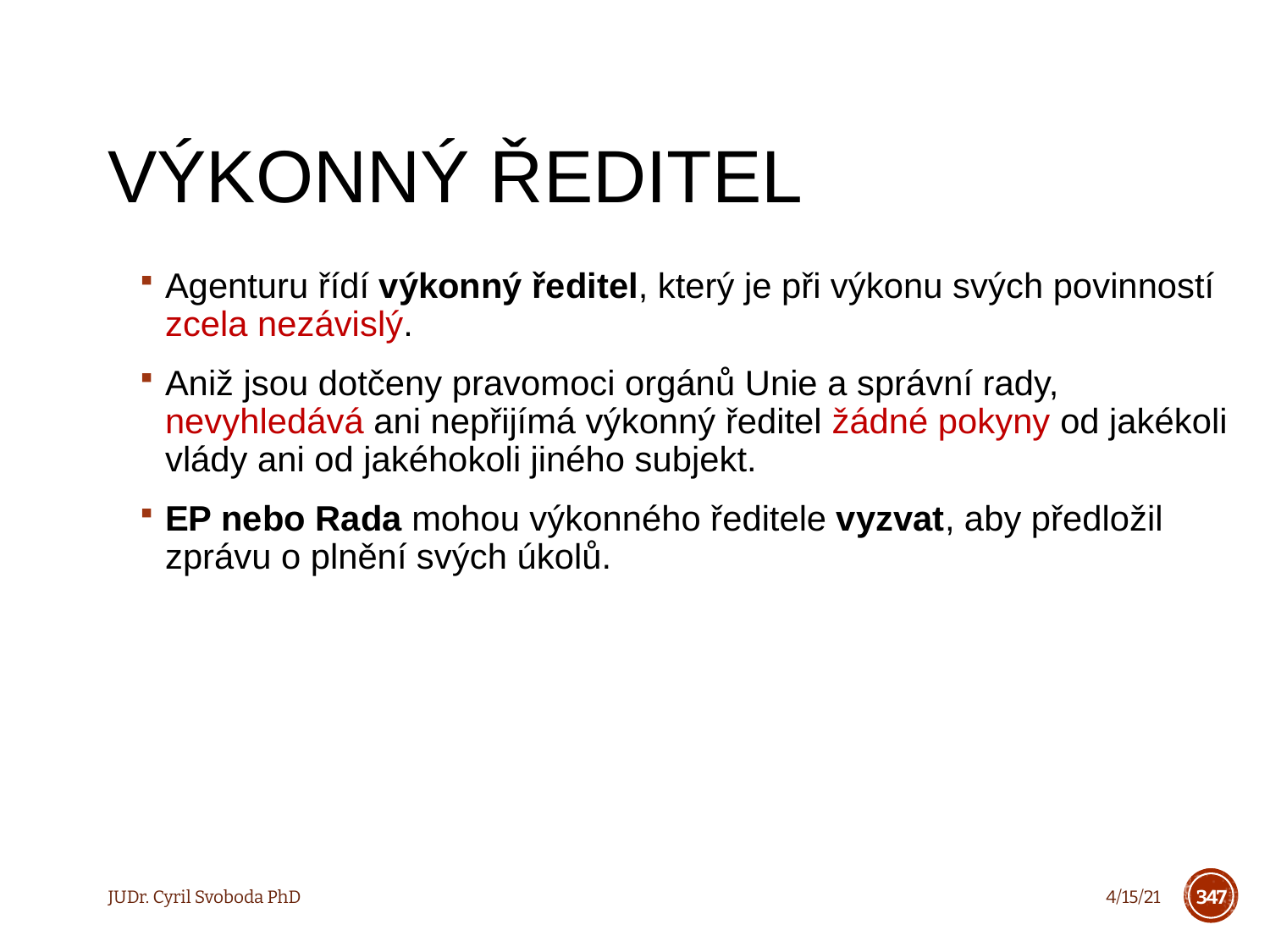

# Výkonný ředitel
Agenturu řídí výkonný ředitel, který je při výkonu svých povinností zcela nezávislý.
Aniž jsou dotčeny pravomoci orgánů Unie a správní rady, nevyhledává ani nepřijímá výkonný ředitel žádné pokyny od jakékoli vlády ani od jakéhokoli jiného subjekt.
EP nebo Rada mohou výkonného ředitele vyzvat, aby předložil zprávu o plnění svých úkolů.
JUDr. Cyril Svoboda PhD
4/15/21
347